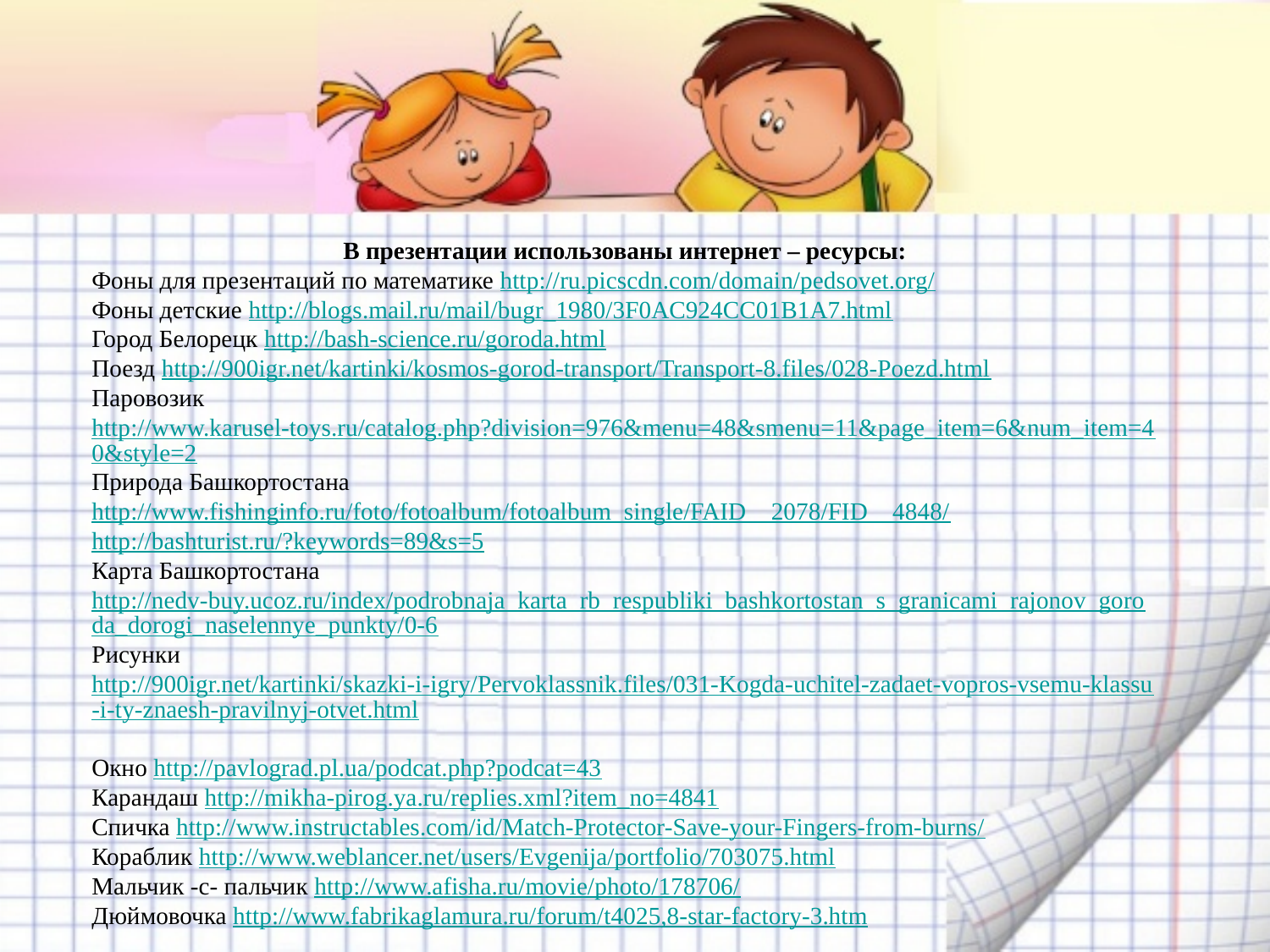

В презентации использованы интернет – ресурсы:
Фоны для презентаций по математике http://ru.picscdn.com/domain/pedsovet.org/
Фоны детские http://blogs.mail.ru/mail/bugr_1980/3F0AC924CC01B1A7.html
Город Белорецк http://bash-science.ru/goroda.html
Поезд http://900igr.net/kartinki/kosmos-gorod-transport/Transport-8.files/028-Poezd.html
Паровозик http://www.karusel-toys.ru/catalog.php?division=976&menu=48&smenu=11&page_item=6&num_item=40&style=2
Природа Башкортостана http://www.fishinginfo.ru/foto/fotoalbum/fotoalbum_single/FAID__2078/FID__4848/
http://bashturist.ru/?keywords=89&s=5
Карта Башкортостана http://nedv-buy.ucoz.ru/index/podrobnaja_karta_rb_respubliki_bashkortostan_s_granicami_rajonov_goroda_dorogi_naselennye_punkty/0-6
Рисунки http://900igr.net/kartinki/skazki-i-igry/Pervoklassnik.files/031-Kogda-uchitel-zadaet-vopros-vsemu-klassu-i-ty-znaesh-pravilnyj-otvet.html
Окно http://pavlograd.pl.ua/podcat.php?podcat=43
Карандаш http://mikha-pirog.ya.ru/replies.xml?item_no=4841
Спичка http://www.instructables.com/id/Match-Protector-Save-your-Fingers-from-burns/
Кораблик http://www.weblancer.net/users/Evgenija/portfolio/703075.html
Мальчик -с- пальчик http://www.afisha.ru/movie/photo/178706/
Дюймовочка http://www.fabrikaglamura.ru/forum/t4025,8-star-factory-3.htm